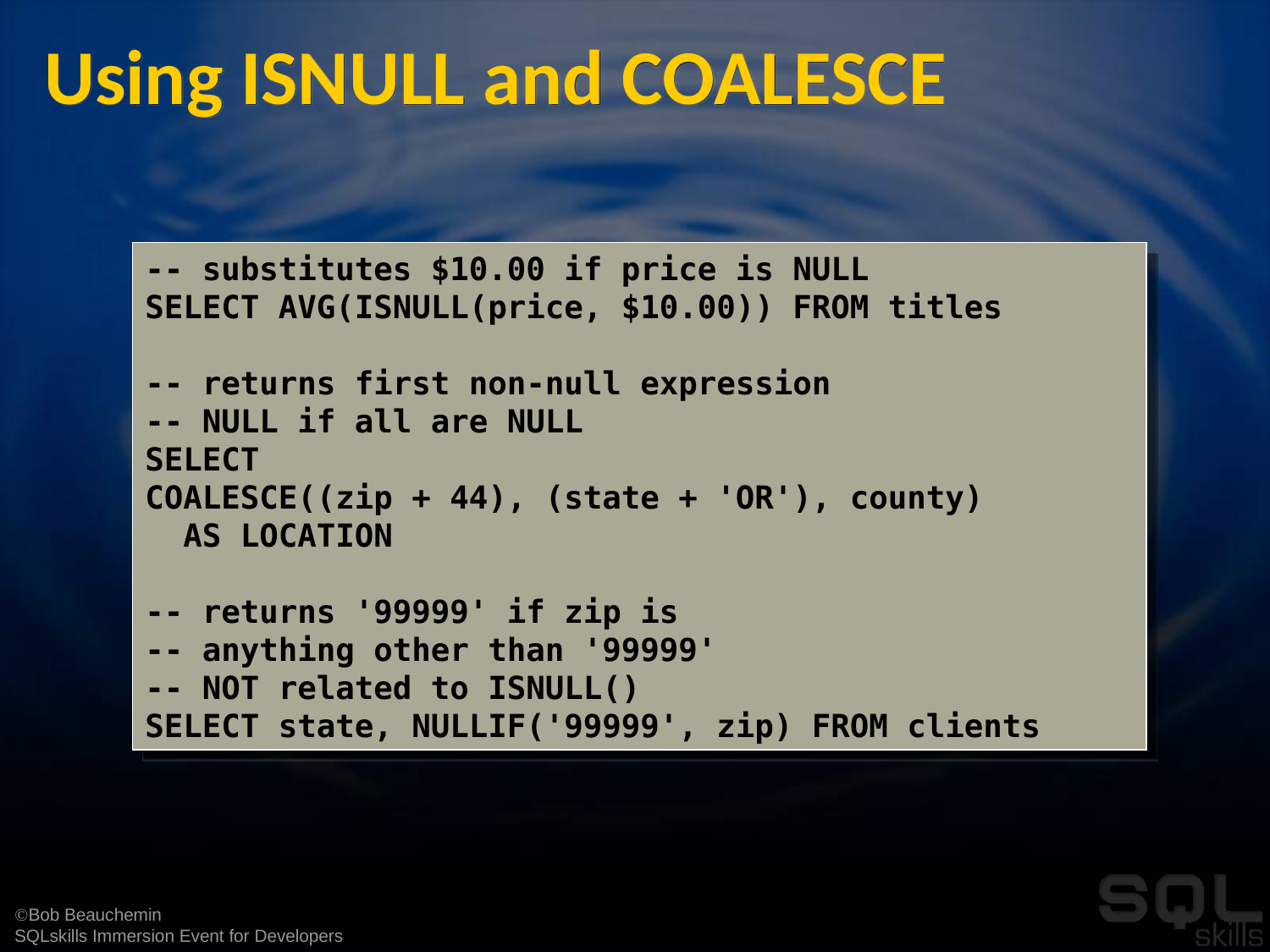

Using ISNULL and COALESCE
-- substitutes $10.00 if price is NULL
SELECT AVG(ISNULL(price, $10.00)) FROM titles

-- returns first non-null expression
-- NULL if all are NULL
SELECT
COALESCE((zip + 44), (state + 'OR'), county)
  AS LOCATION

-- returns '99999' if zip is
-- anything other than '99999'
-- NOT related to ISNULL()
SELECT state, NULLIF('99999', zip) FROM clients